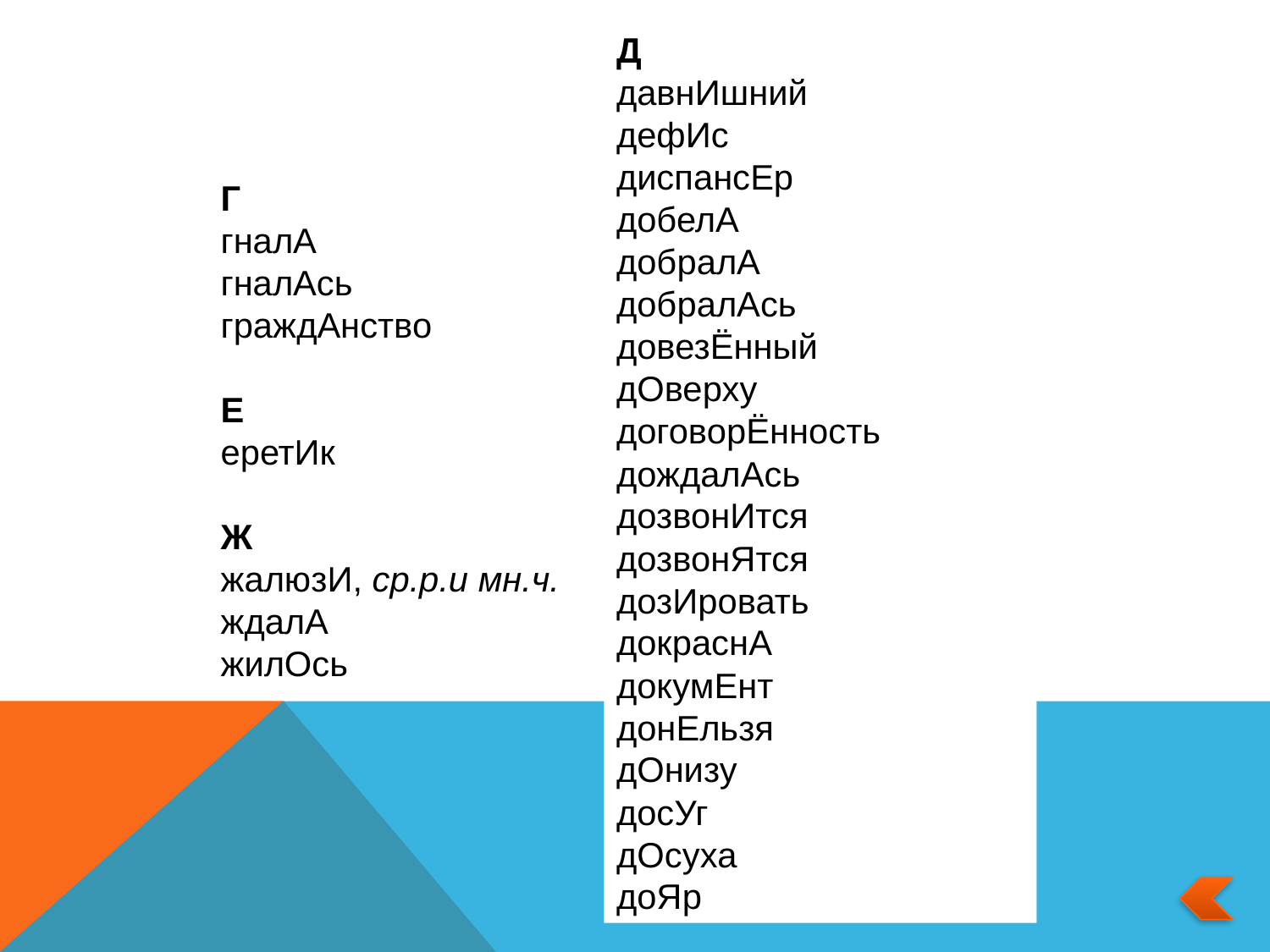

Д
давнИшний
дефИс
диспансЕр
добелА
добралА
добралАсь
довезЁнный
дОверху
договорЁнность
дождалАсь
дозвонИтся
дозвонЯтся
дозИровать
докраснА
докумЕнт
донЕльзя
дОнизу
досУг
дОсуха
доЯр
Г
гналА
гналАсь
граждАнство

Е
еретИк
Ж
жалюзИ, ср.р.и мн.ч.
ждалА
жилОсь